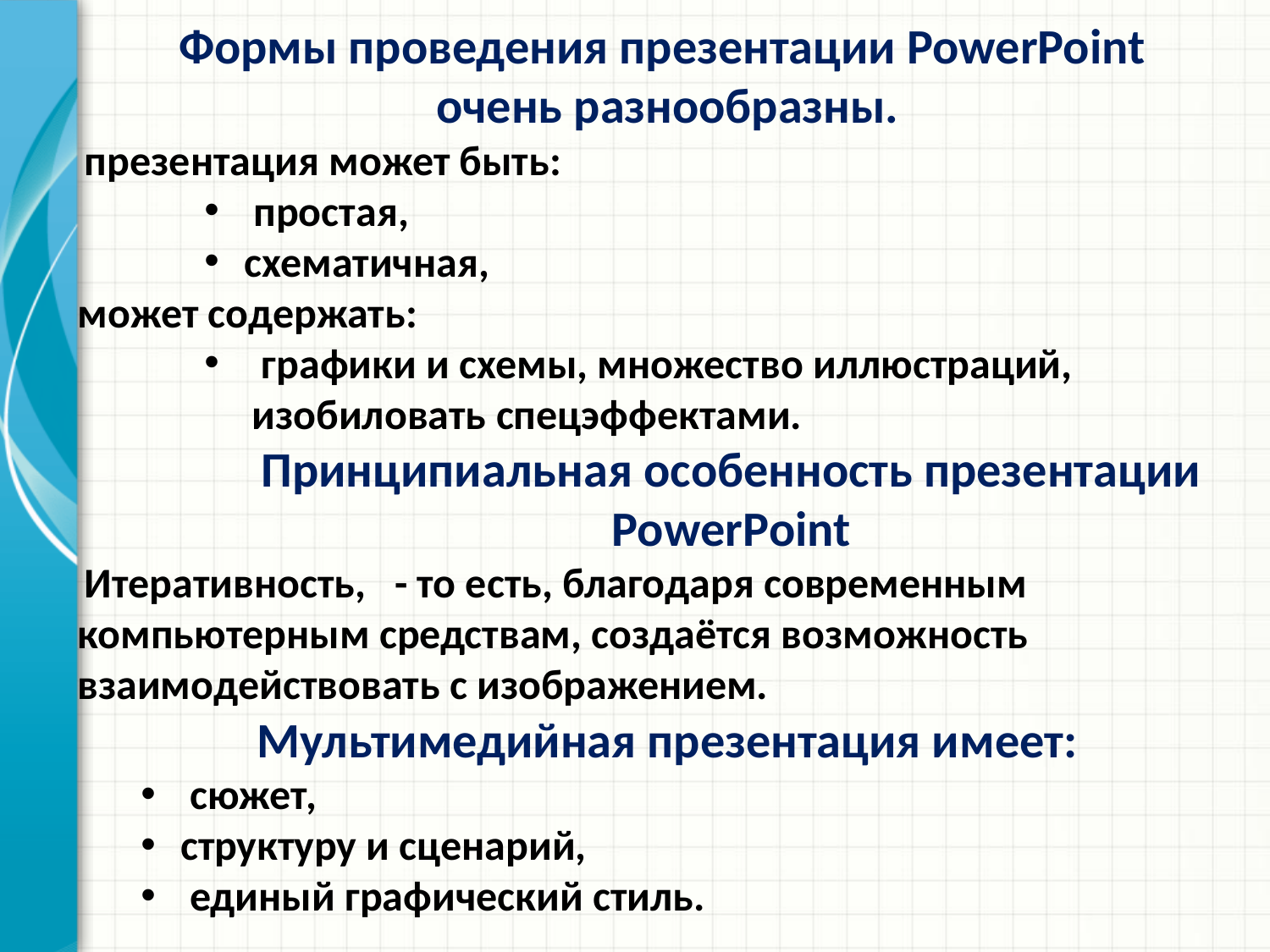

Формы проведения презентации PowerPoint
очень разнообразны.
 презентация может быть:
 простая,
схематичная,
может содержать:
 графики и схемы, множество иллюстраций, изобиловать спецэффектами.
Принципиальная особенность презентации PowerPoint
 Итеративность,   - то есть, благодаря современным компьютерным средствам, создаётся возможность взаимодействовать с изображением.
Мультимедийная презентация имеет:
 сюжет,
структуру и сценарий,
 единый графический стиль.